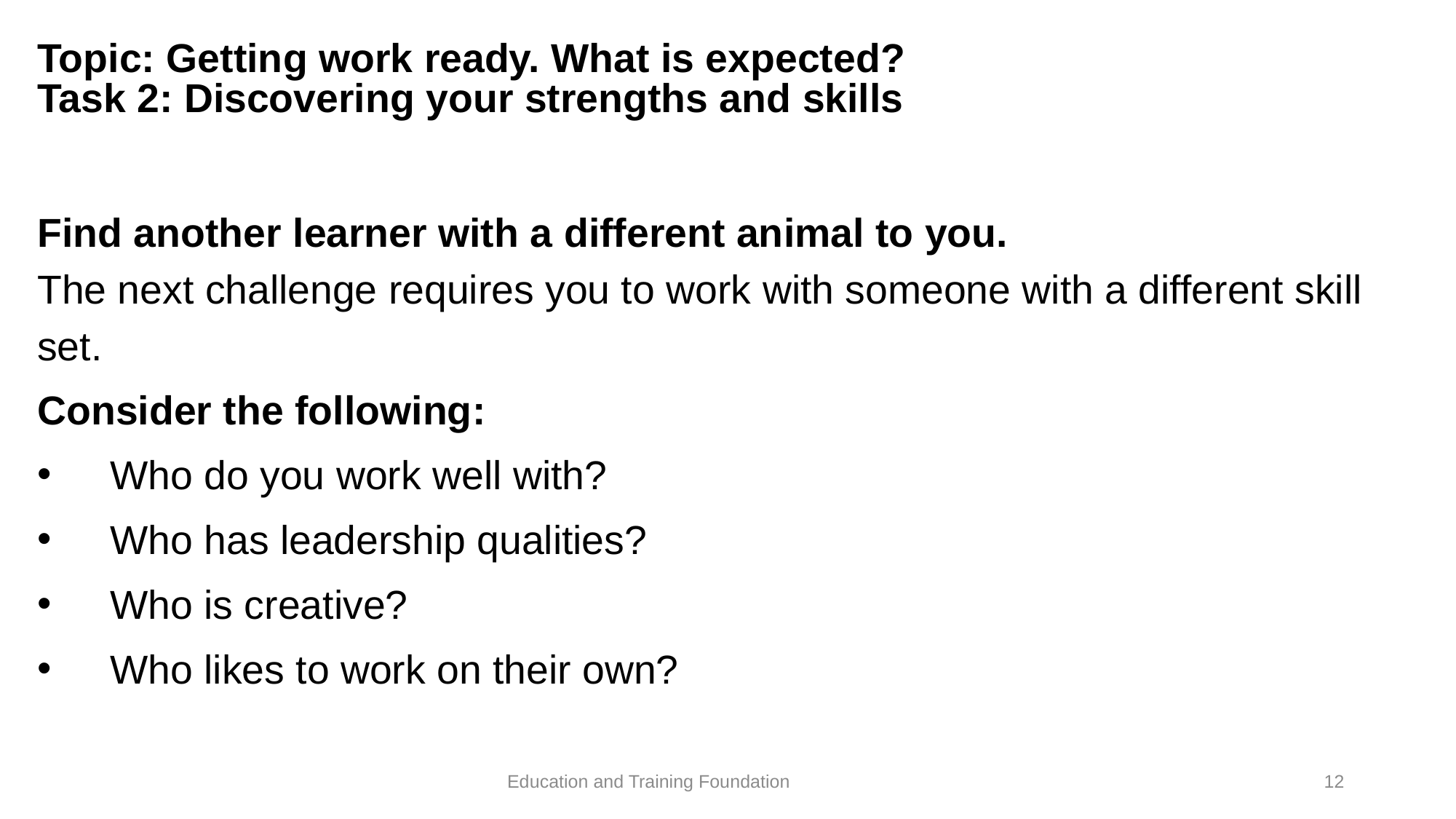

# Topic: Getting work ready. What is expected? Task 2: Discovering your strengths and skills
Find another learner with a different animal to you.
The next challenge requires you to work with someone with a different skill set.
Consider the following:
Who do you work well with?
Who has leadership qualities?
Who is creative?
Who likes to work on their own?
12
Education and Training Foundation